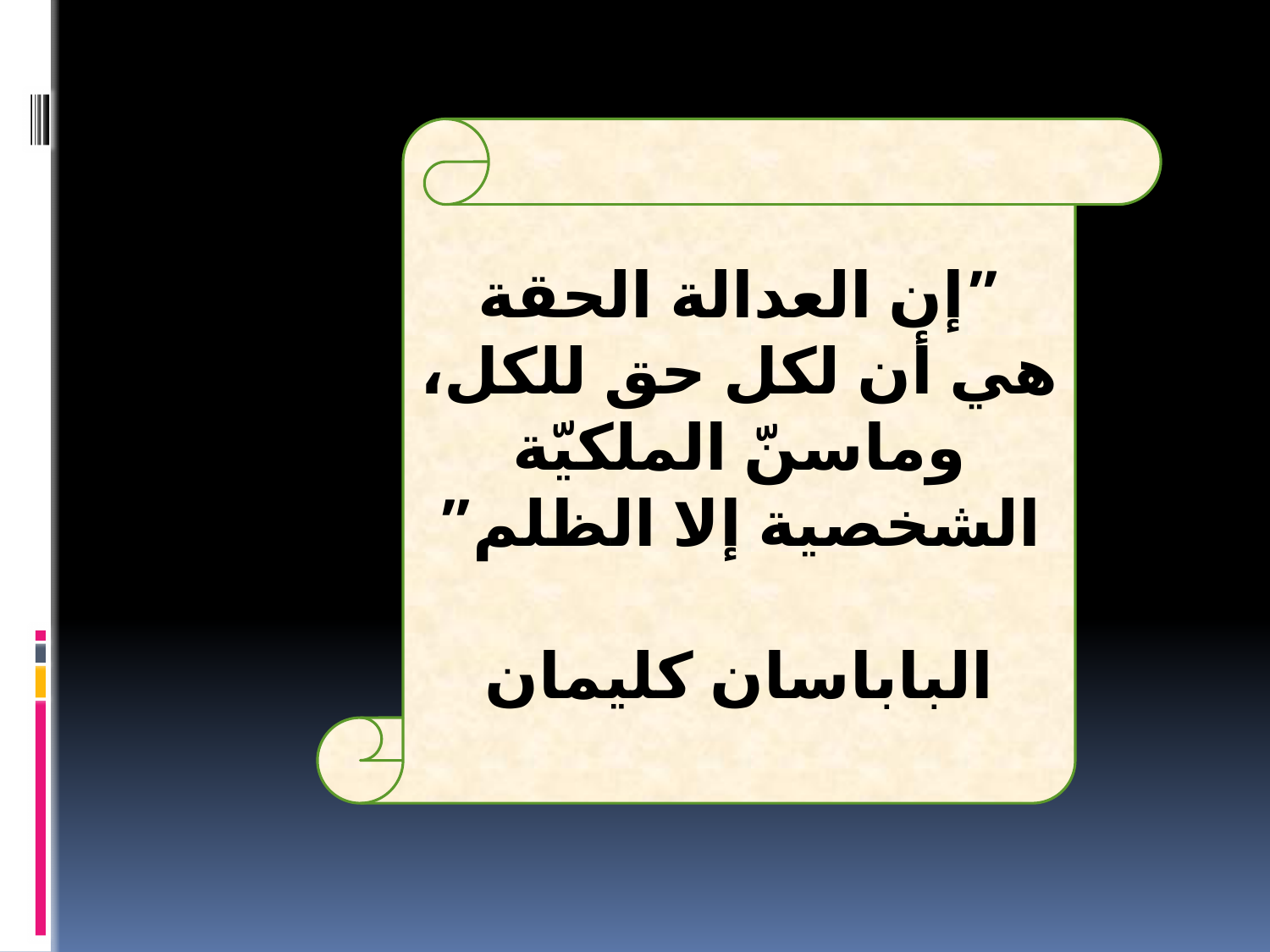

”إن العدالة الحقة هي أن لكل حق للكل، وماسنّ الملكيّة الشخصية إلا الظلم”

الباباسان كليمان